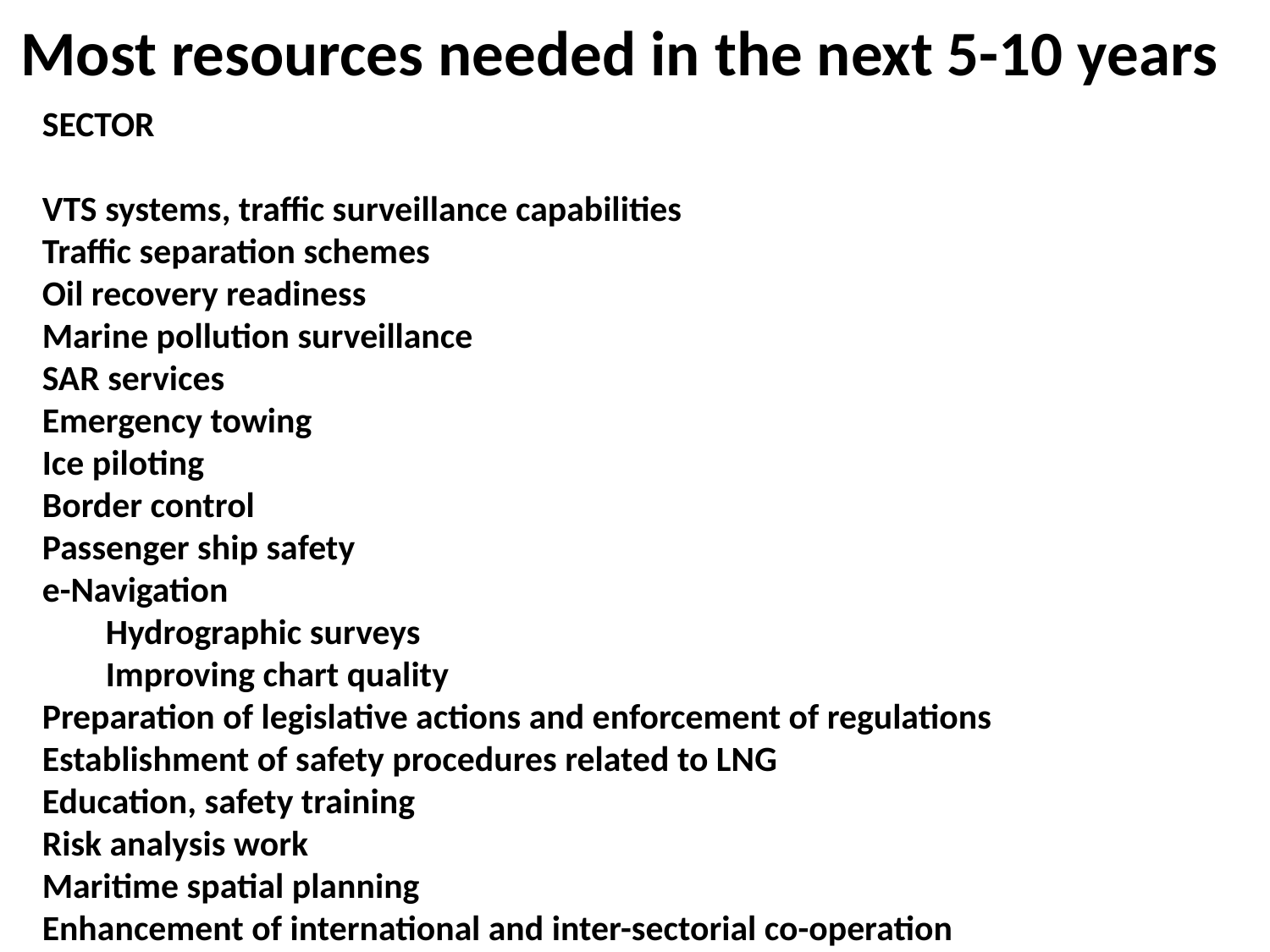

Most resources needed in the next 5-10 years
SECTOR

VTS systems, traffic surveillance capabilities
Traffic separation schemes
Oil recovery readiness
Marine pollution surveillance
SAR services
Emergency towing
Ice piloting
Border control
Passenger ship safety
e-Navigation
Hydrographic surveys
Improving chart quality
Preparation of legislative actions and enforcement of regulations
Establishment of safety procedures related to LNG
Education, safety training
Risk analysis work
Maritime spatial planning
Enhancement of international and inter-sectorial co-operation